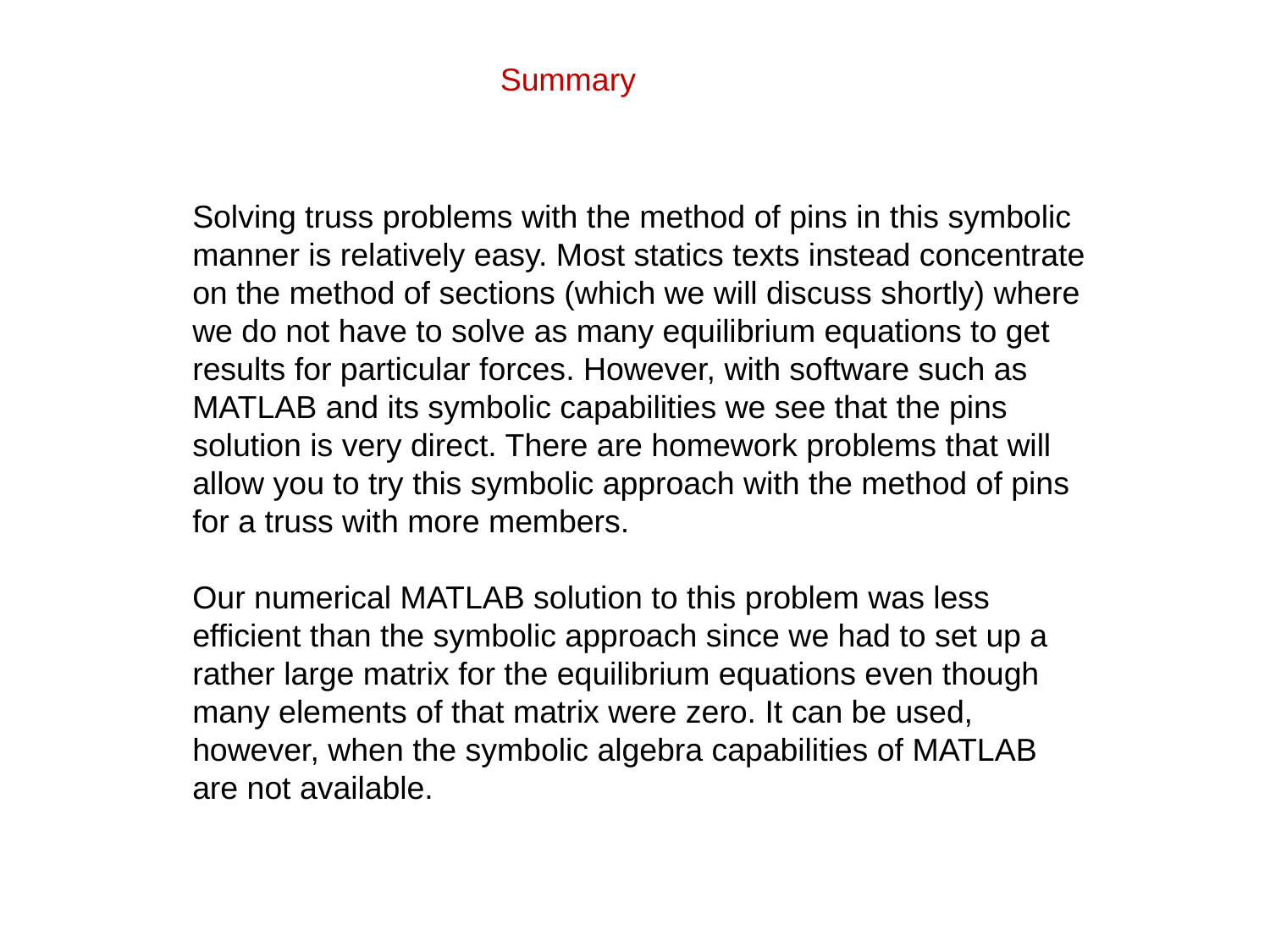

Summary
Solving truss problems with the method of pins in this symbolic manner is relatively easy. Most statics texts instead concentrate on the method of sections (which we will discuss shortly) where we do not have to solve as many equilibrium equations to get results for particular forces. However, with software such as MATLAB and its symbolic capabilities we see that the pins solution is very direct. There are homework problems that will allow you to try this symbolic approach with the method of pins for a truss with more members.

Our numerical MATLAB solution to this problem was less efficient than the symbolic approach since we had to set up a rather large matrix for the equilibrium equations even though many elements of that matrix were zero. It can be used, however, when the symbolic algebra capabilities of MATLAB are not available.